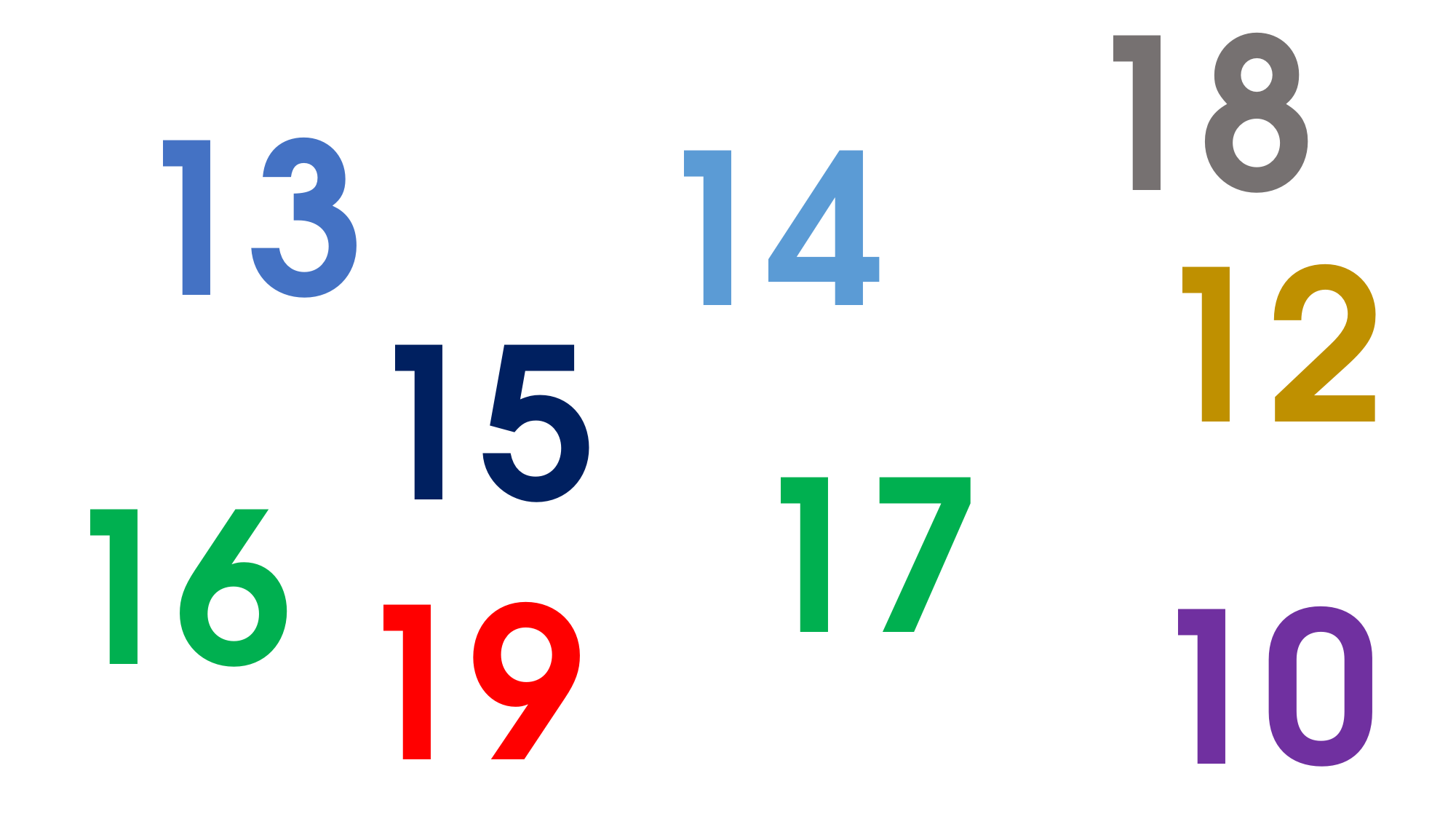

18
13
14
12
15
17
16
19
 10